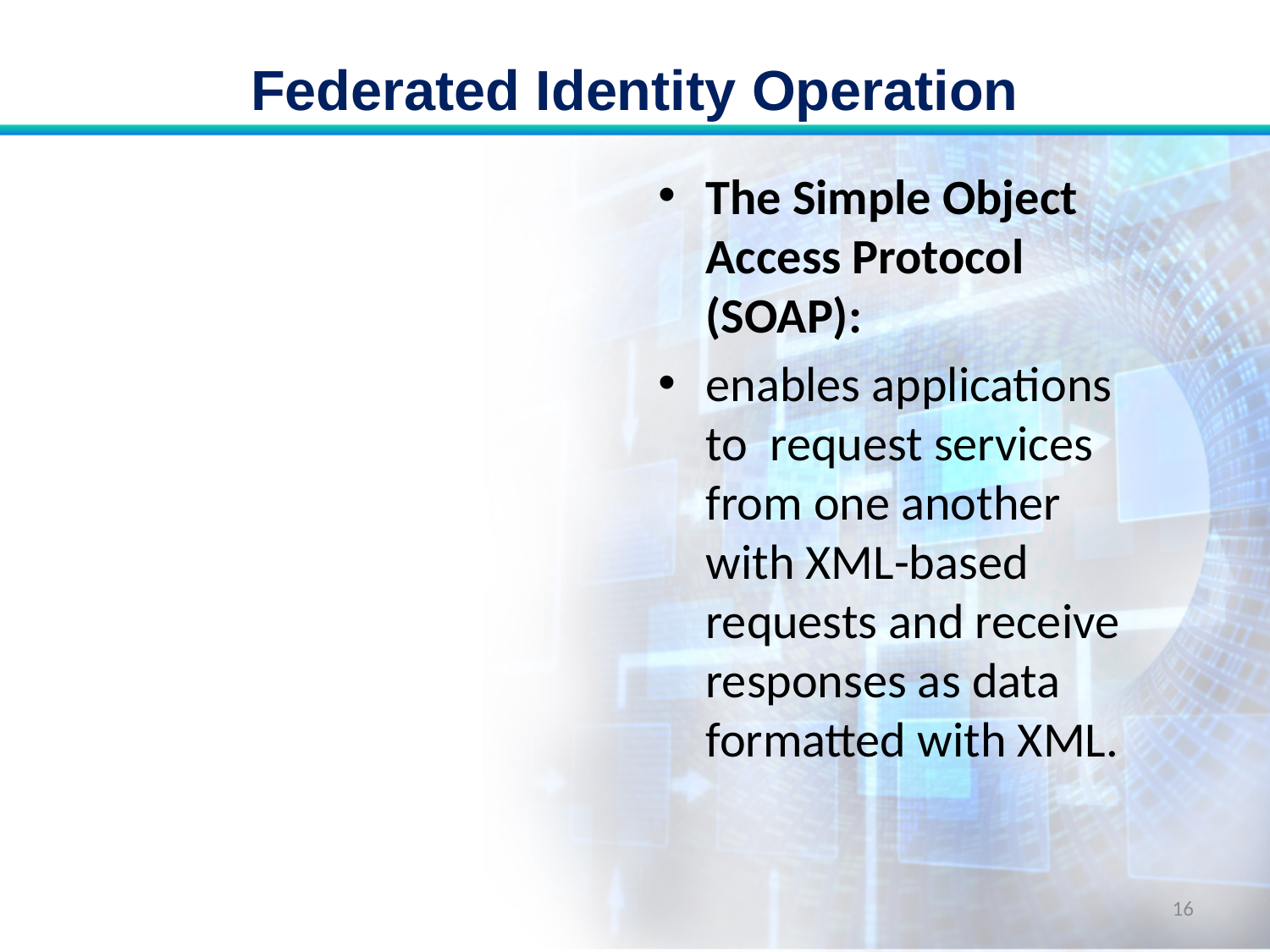

# Federated Identity Operation
The Simple Object Access Protocol (SOAP):
enables applications to  request services from one another with XML-based requests and receive responses as data formatted with XML.
16